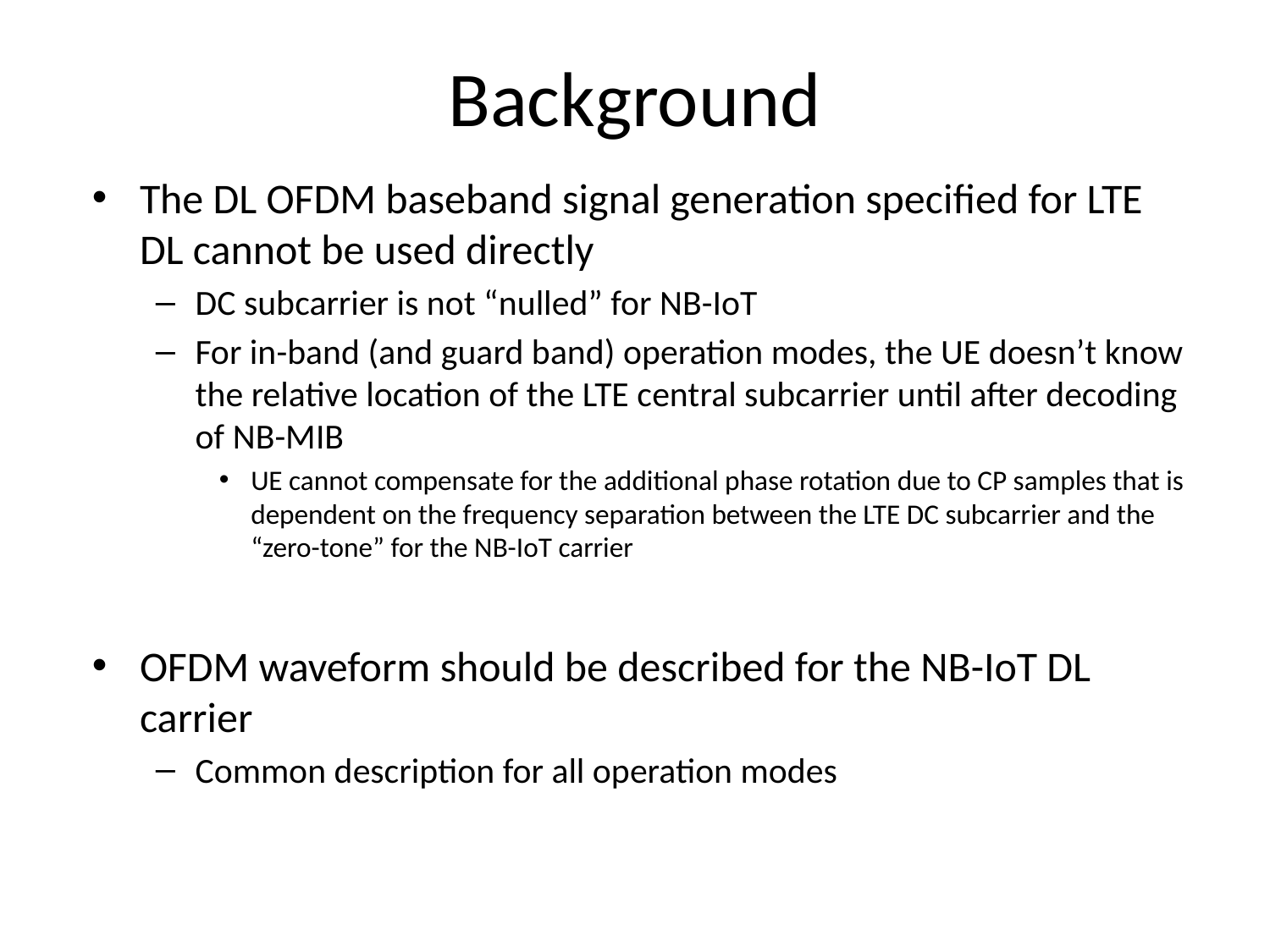

# Background
The DL OFDM baseband signal generation specified for LTE DL cannot be used directly
DC subcarrier is not “nulled” for NB-IoT
For in-band (and guard band) operation modes, the UE doesn’t know the relative location of the LTE central subcarrier until after decoding of NB-MIB
UE cannot compensate for the additional phase rotation due to CP samples that is dependent on the frequency separation between the LTE DC subcarrier and the “zero-tone” for the NB-IoT carrier

OFDM waveform should be described for the NB-IoT DL carrier
Common description for all operation modes